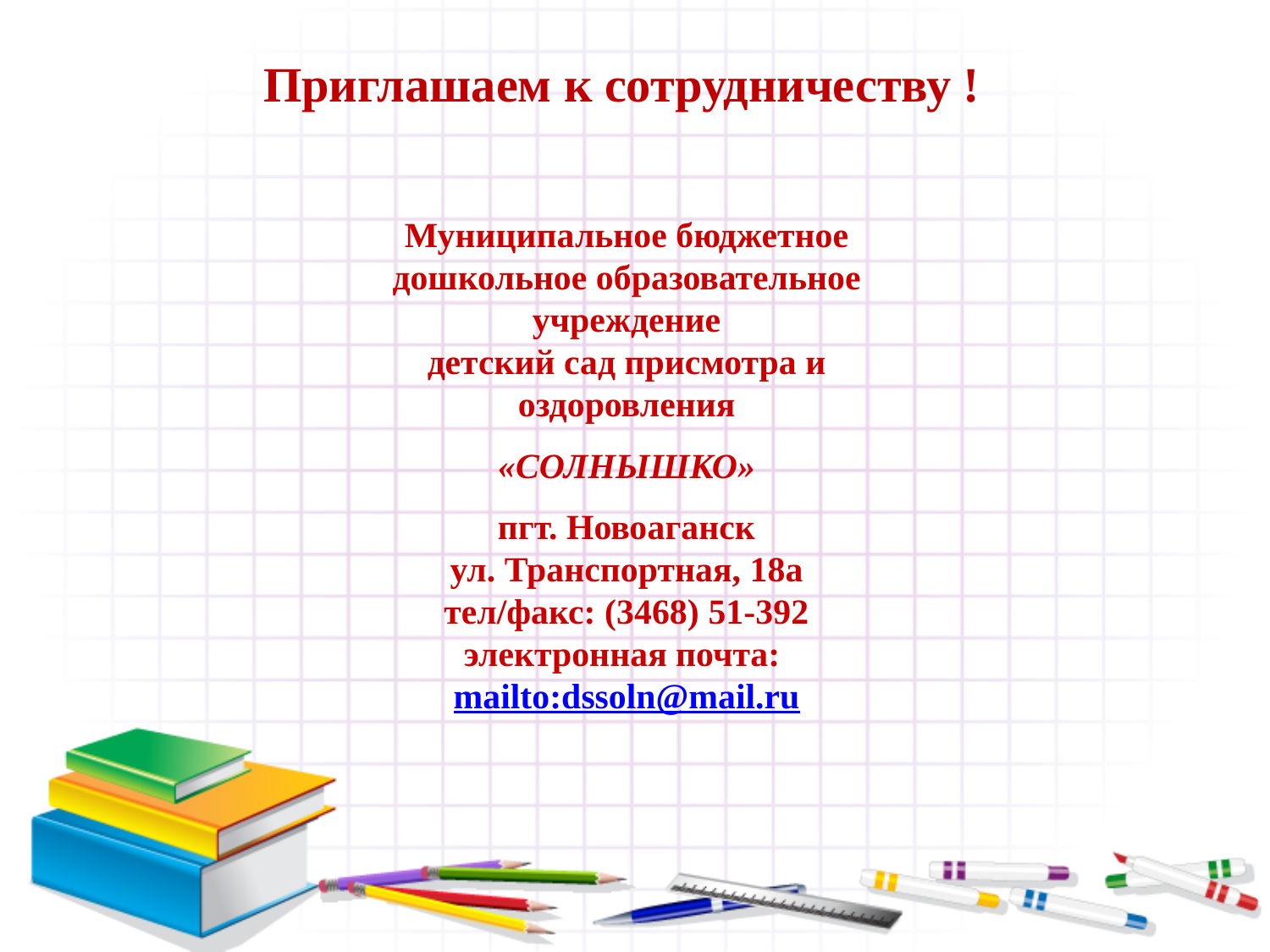

Приглашаем к сотрудничеству !
Муниципальное бюджетное
дошкольное образовательное учреждение
детский сад присмотра и оздоровления

«СОЛНЫШКО»

пгт. Новоаганск
ул. Транспортная, 18а
тел/факс: (3468) 51-392
электронная почта: mailto:dssoln@mail.ru